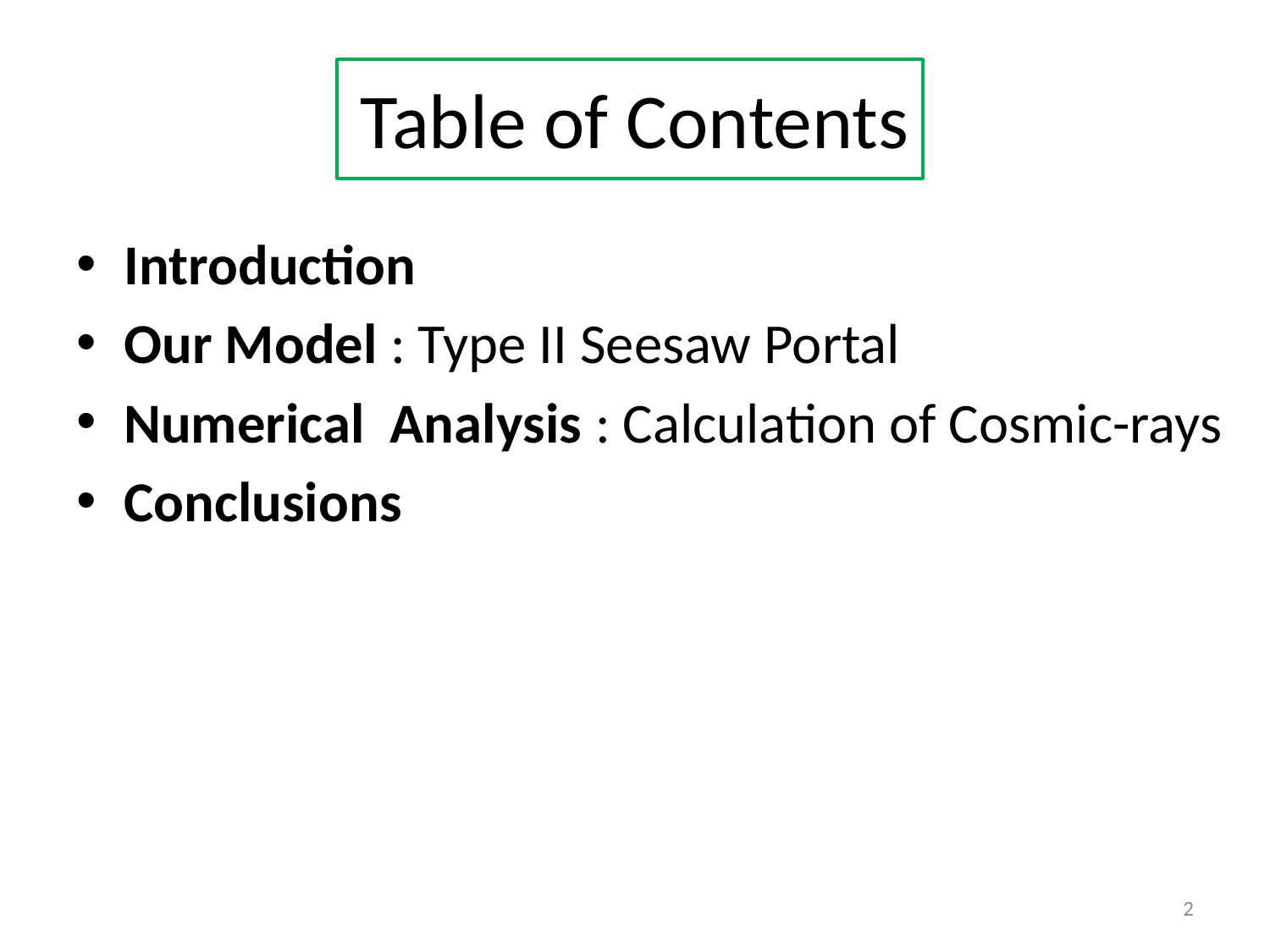

# Table of Contents

Introduction
Our Model : Type II Seesaw Portal
Numerical  Analysis : Calculation of Cosmic-rays
Conclusions

2